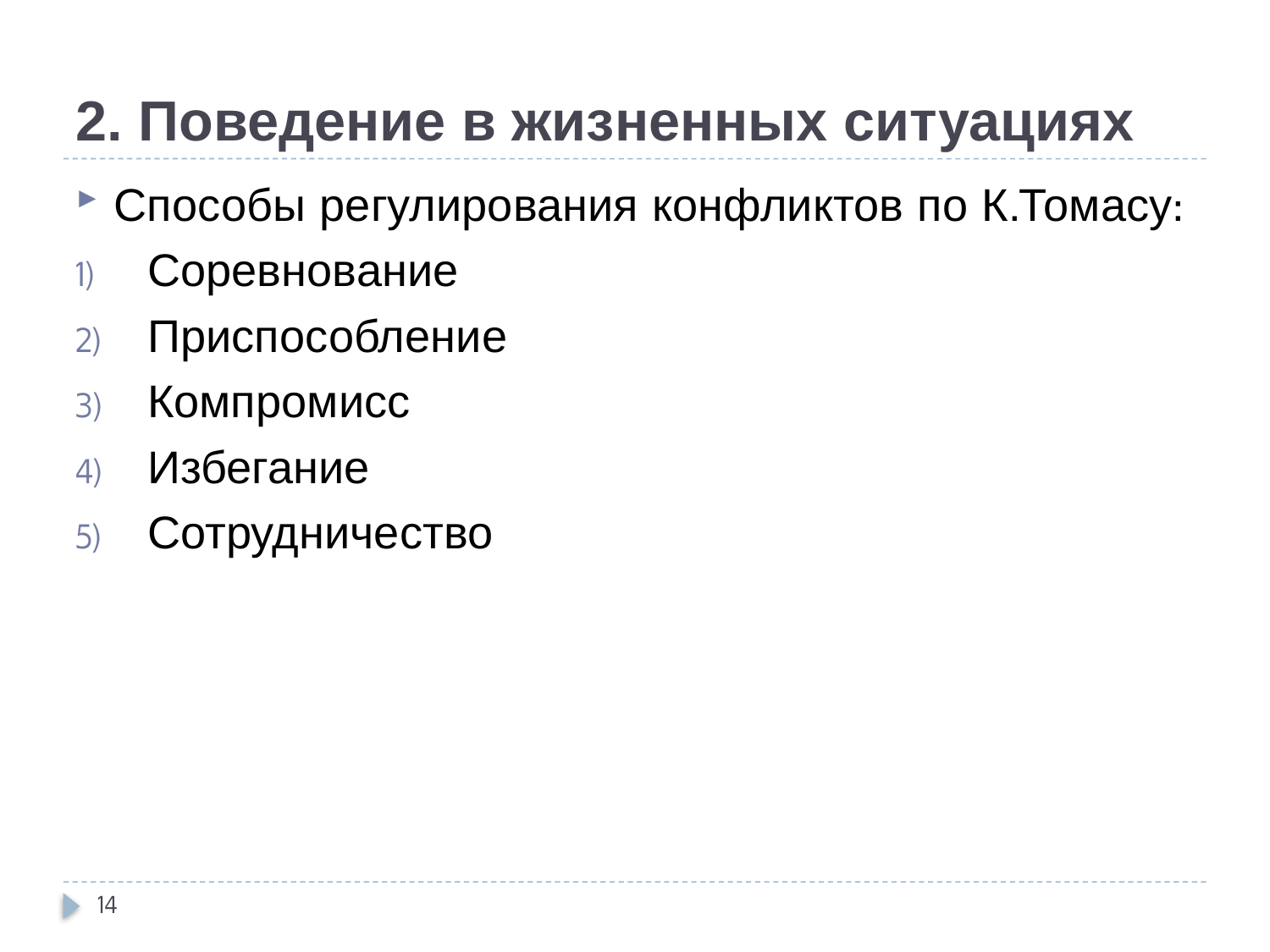

# 2. Поведение в жизненных ситуациях
Способы регулирования конфликтов по К.Томасу:
Соревнование
Приспособление
Компромисс
Избегание
Сотрудничество

14